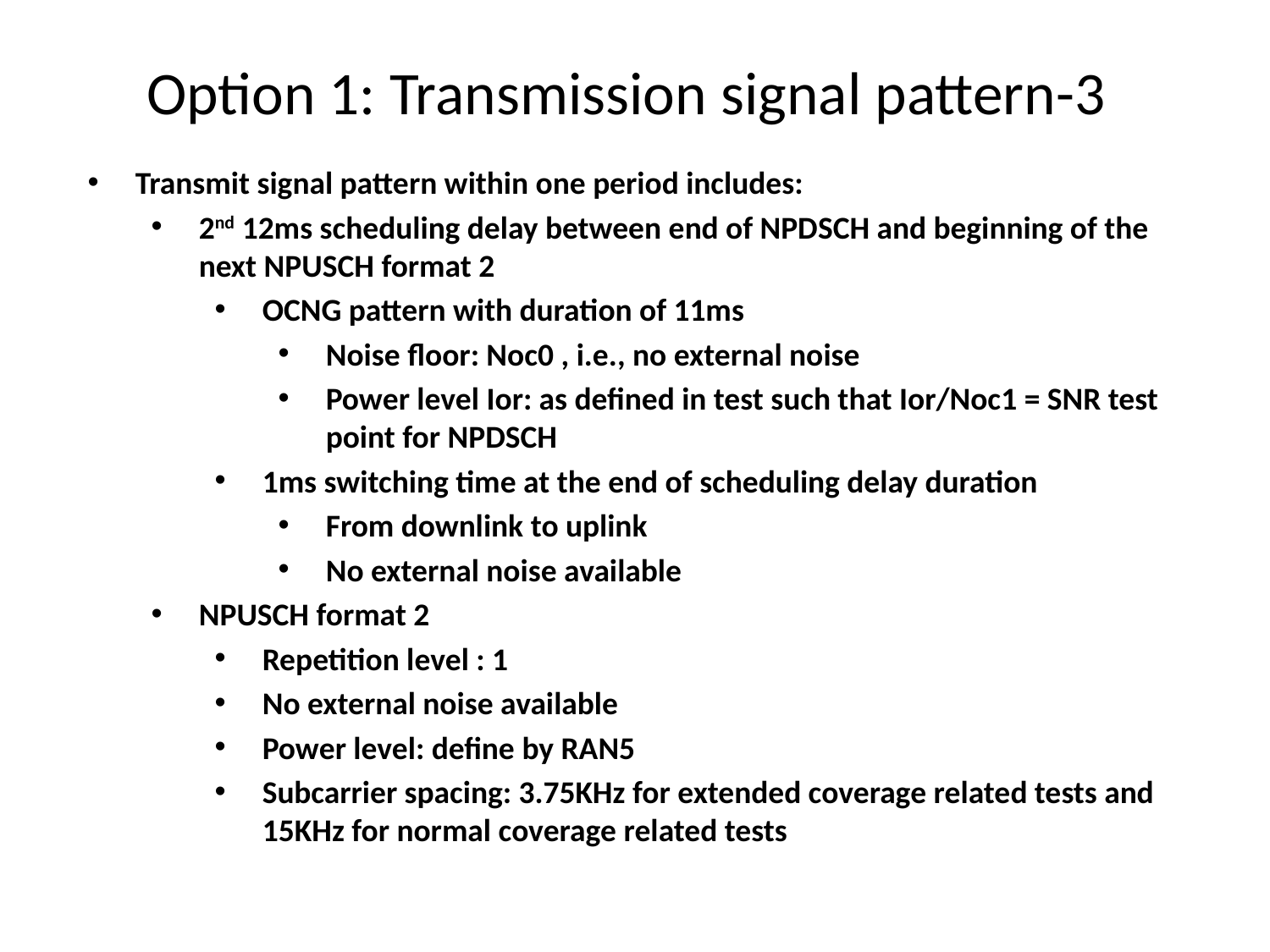

# Option 1: Transmission signal pattern-3
Transmit signal pattern within one period includes:
2nd 12ms scheduling delay between end of NPDSCH and beginning of the next NPUSCH format 2
OCNG pattern with duration of 11ms
Noise floor: Noc0 , i.e., no external noise
Power level Ior: as defined in test such that Ior/Noc1 = SNR test point for NPDSCH
1ms switching time at the end of scheduling delay duration
From downlink to uplink
No external noise available
NPUSCH format 2
Repetition level : 1
No external noise available
Power level: define by RAN5
Subcarrier spacing: 3.75KHz for extended coverage related tests and 15KHz for normal coverage related tests